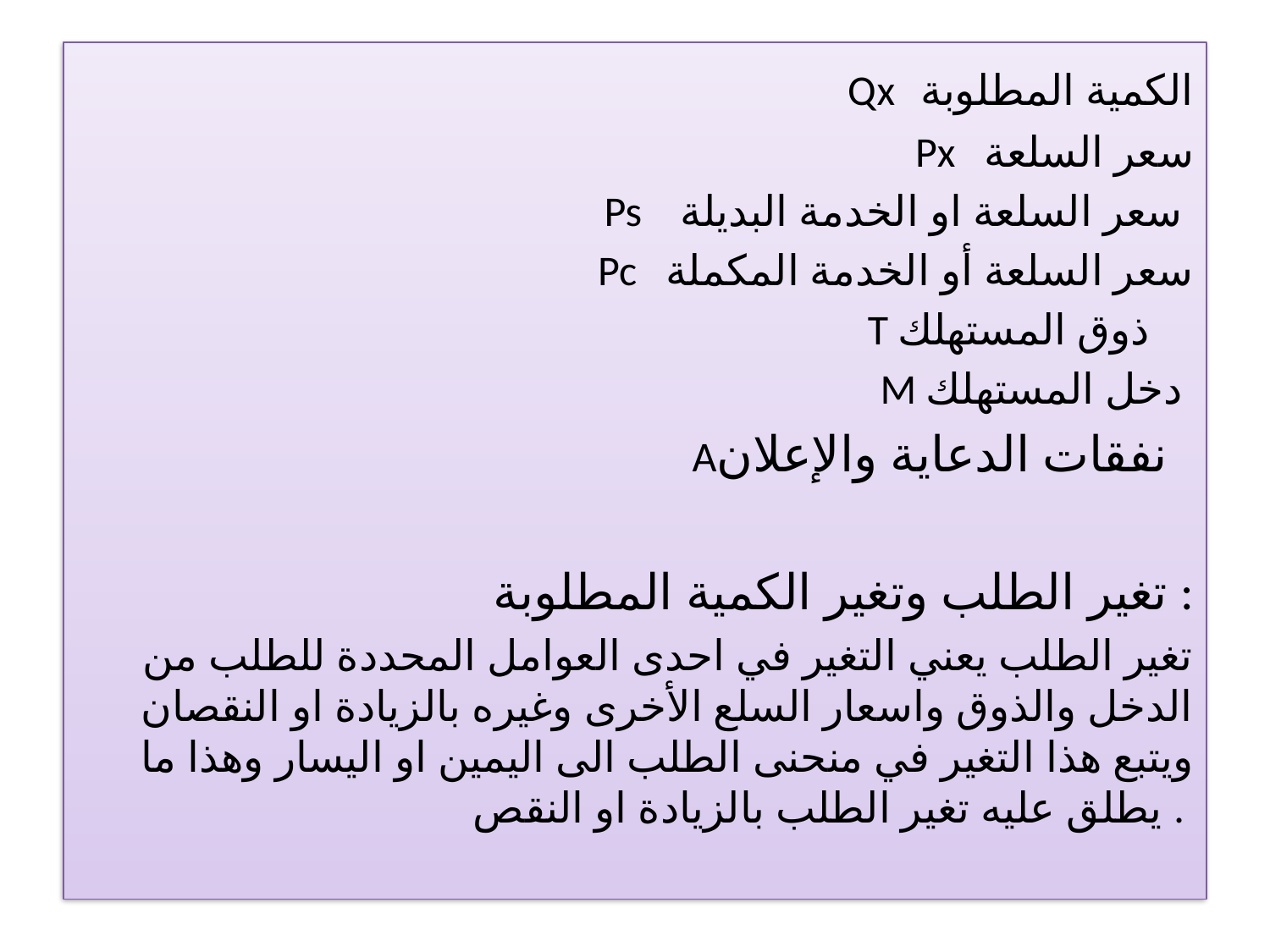

Qx  الكمية المطلوبة
Px   سعر السلعة
Ps    سعر السلعة او الخدمة البديلة
Pc   سعر السلعة أو الخدمة المكملة
T ذوق المستهلك
M دخل المستهلك
Aنفقات الدعاية والإعلان

تغير الطلب وتغير الكمية المطلوبة :
تغير الطلب يعني التغير في احدى العوامل المحددة للطلب من الدخل والذوق واسعار السلع الأخرى وغيره بالزيادة او النقصان ويتبع هذا التغير في منحنى الطلب الى اليمين او اليسار وهذا ما يطلق عليه تغير الطلب بالزيادة او النقص .